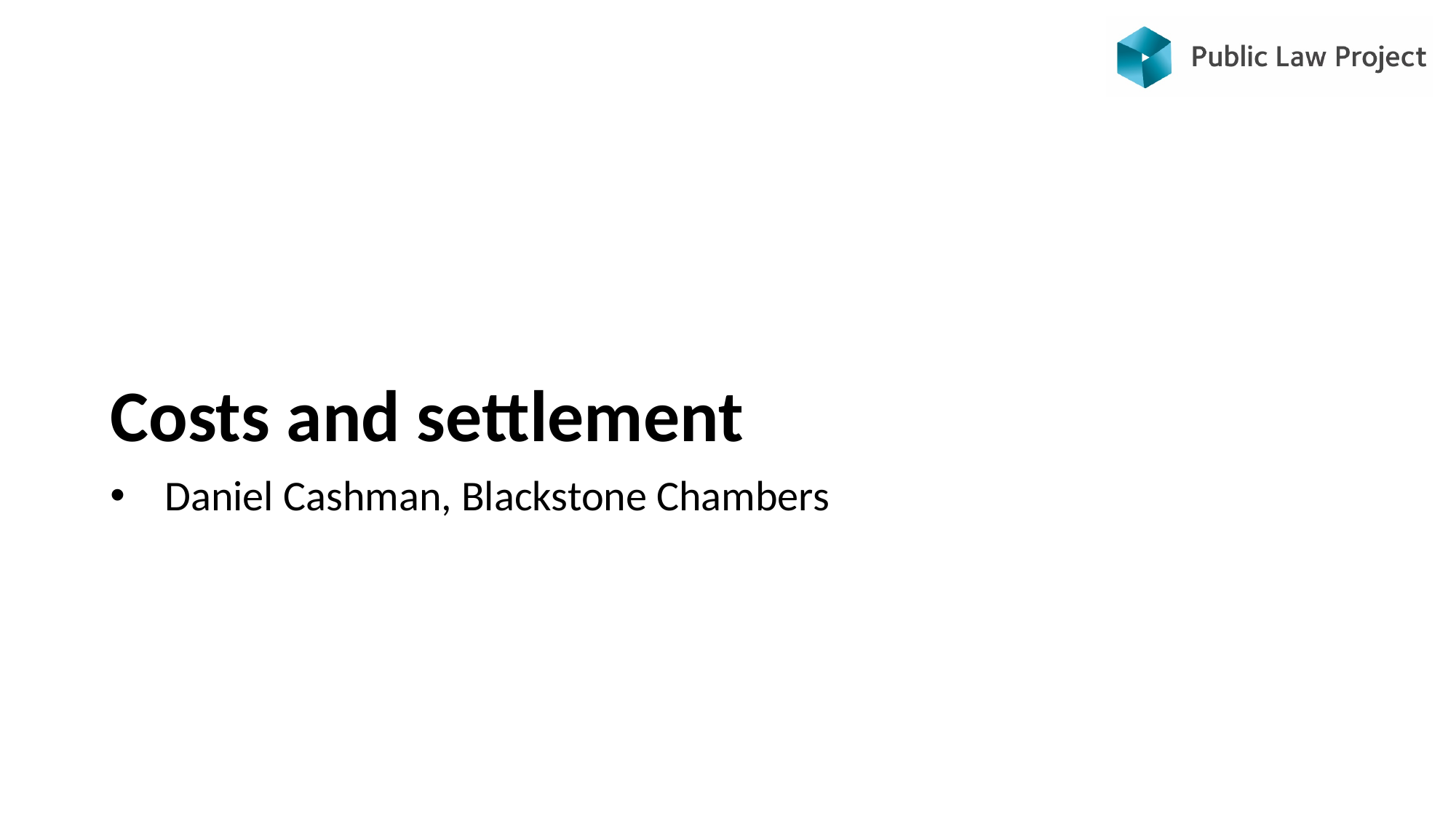

# Costs and settlement
Daniel Cashman, Blackstone Chambers